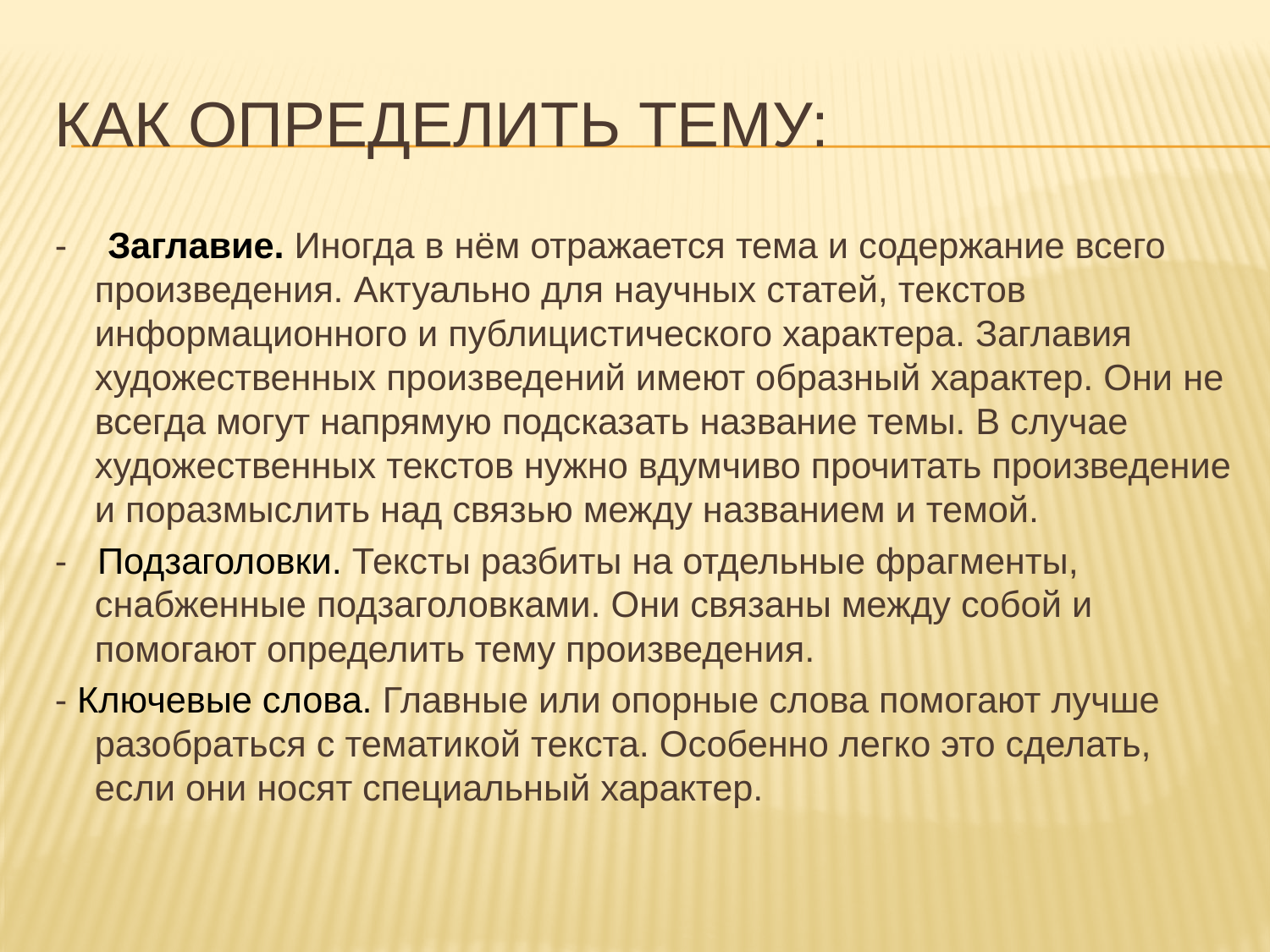

# Как определить тему:
-    Заглавие. Иногда в нём отражается тема и содержание всего произведения. Актуально для научных статей, текстов информационного и публицистического характера. Заглавия художественных произведений имеют образный характер. Они не всегда могут напрямую подсказать название темы. В случае художественных текстов нужно вдумчиво прочитать произведение и поразмыслить над связью между названием и темой.
-   Подзаголовки. Тексты разбиты на отдельные фрагменты, снабженные подзаголовками. Они связаны между собой и помогают определить тему произведения.
- Ключевые слова. Главные или опорные слова помогают лучше разобраться с тематикой текста. Особенно легко это сделать, если они носят специальный характер.